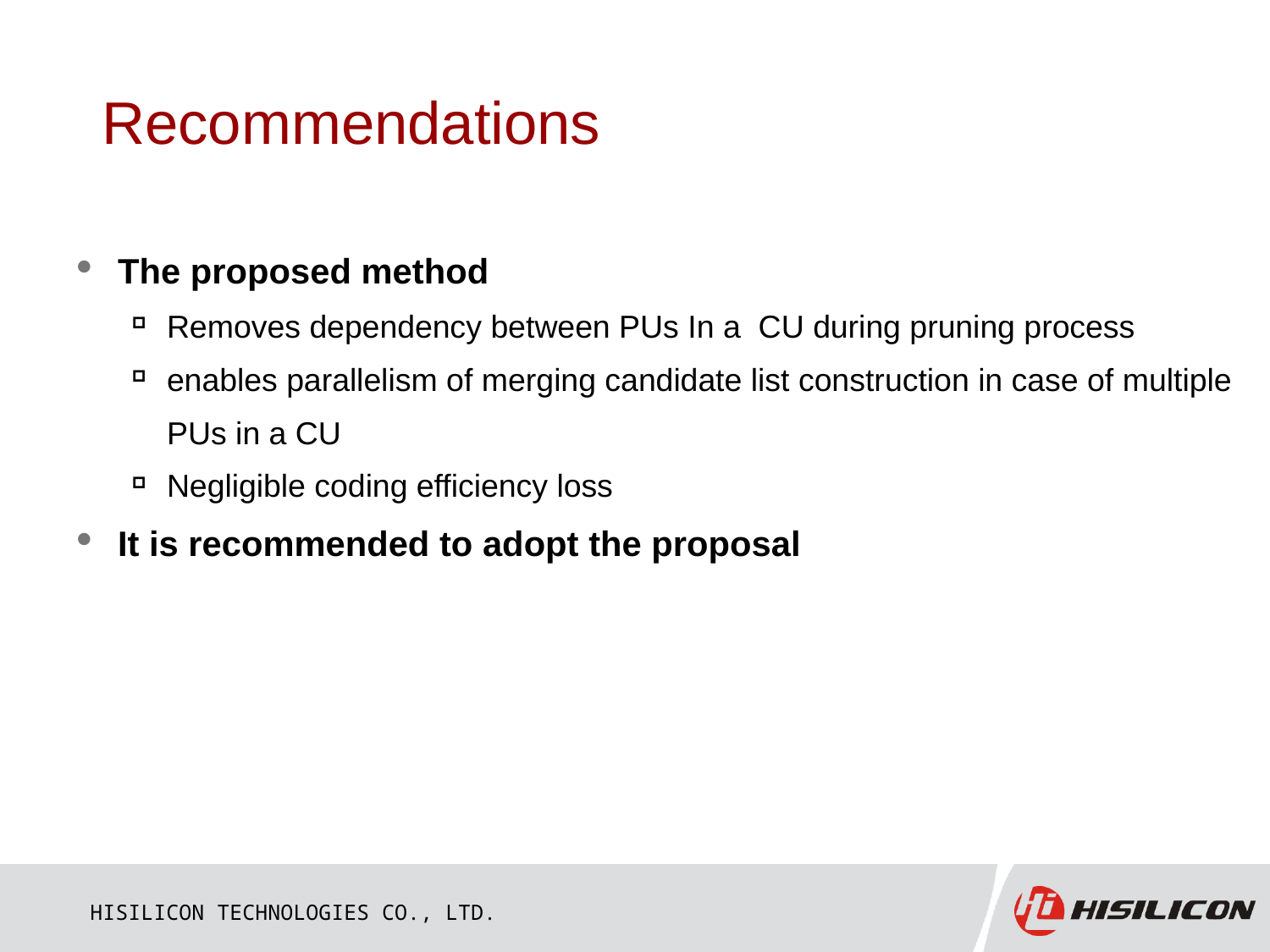

# Recommendations
The proposed method
Removes dependency between PUs In a  CU during pruning process
enables parallelism of merging candidate list construction in case of multiple PUs in a CU
Negligible coding efficiency loss
It is recommended to adopt the proposal